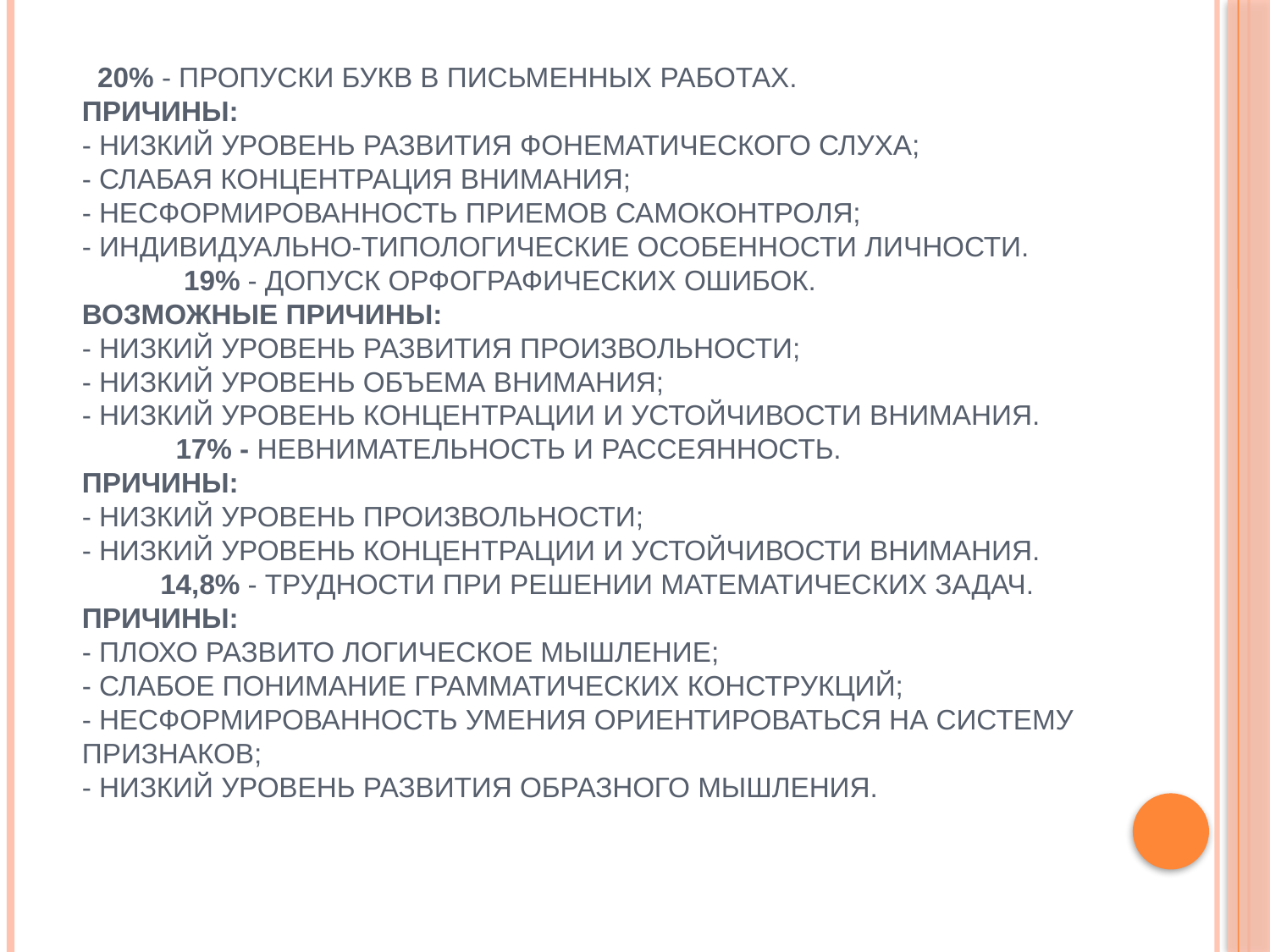

# 20% - пропуски букв в письменных работах. Причины: - низкий уровень развития фонематического слуха; - слабая концентрация внимания; - несформированность приемов самоконтроля; - индивидуально-типологические особенности личности. 19% - допуск орфографических ошибок. Возможные причины: - низкий уровень развития произвольности; - низкий уровень объема внимания; - низкий уровень концентрации и устойчивости внимания. 17% - невнимательность и рассеянность. Причины: - низкий уровень произвольности; - низкий уровень концентрации и устойчивости внимания. 14,8% - трудности при решении математических задач. Причины: - плохо развито логическое мышление; - слабое понимание грамматических конструкций; - несформированность умения ориентироваться на систему признаков; - низкий уровень развития образного мышления.